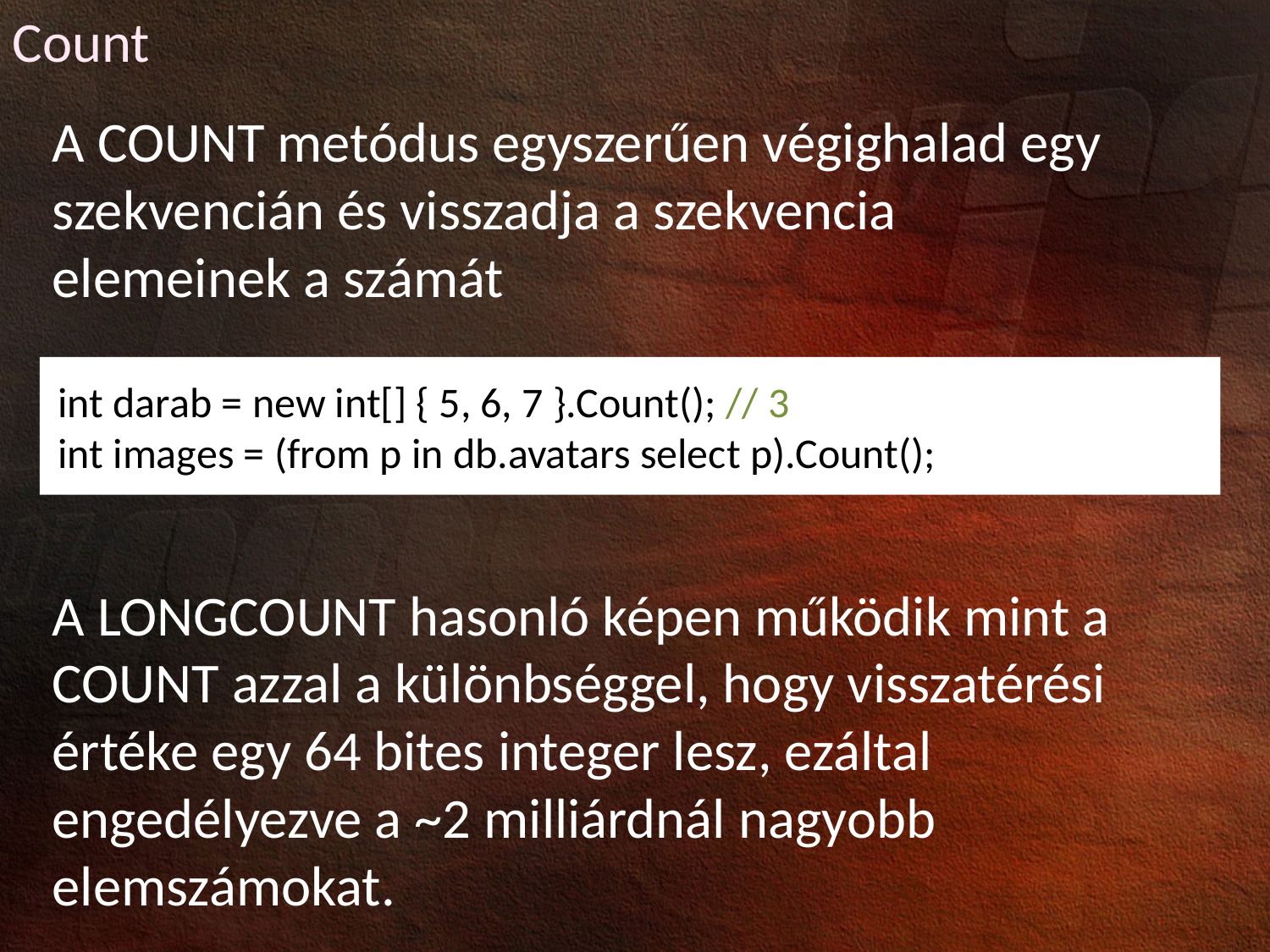

Count
A COUNT metódus egyszerűen végighalad egy szekvencián és visszadja a szekvencia
elemeinek a számát

A LONGCOUNT hasonló képen működik mint a COUNT azzal a különbséggel, hogy visszatérési értéke egy 64 bites integer lesz, ezáltal engedélyezve a ~2 milliárdnál nagyobb elemszámokat.

int darab = new int[] { 5, 6, 7 }.Count(); // 3
int images = (from p in db.avatars select p).Count();